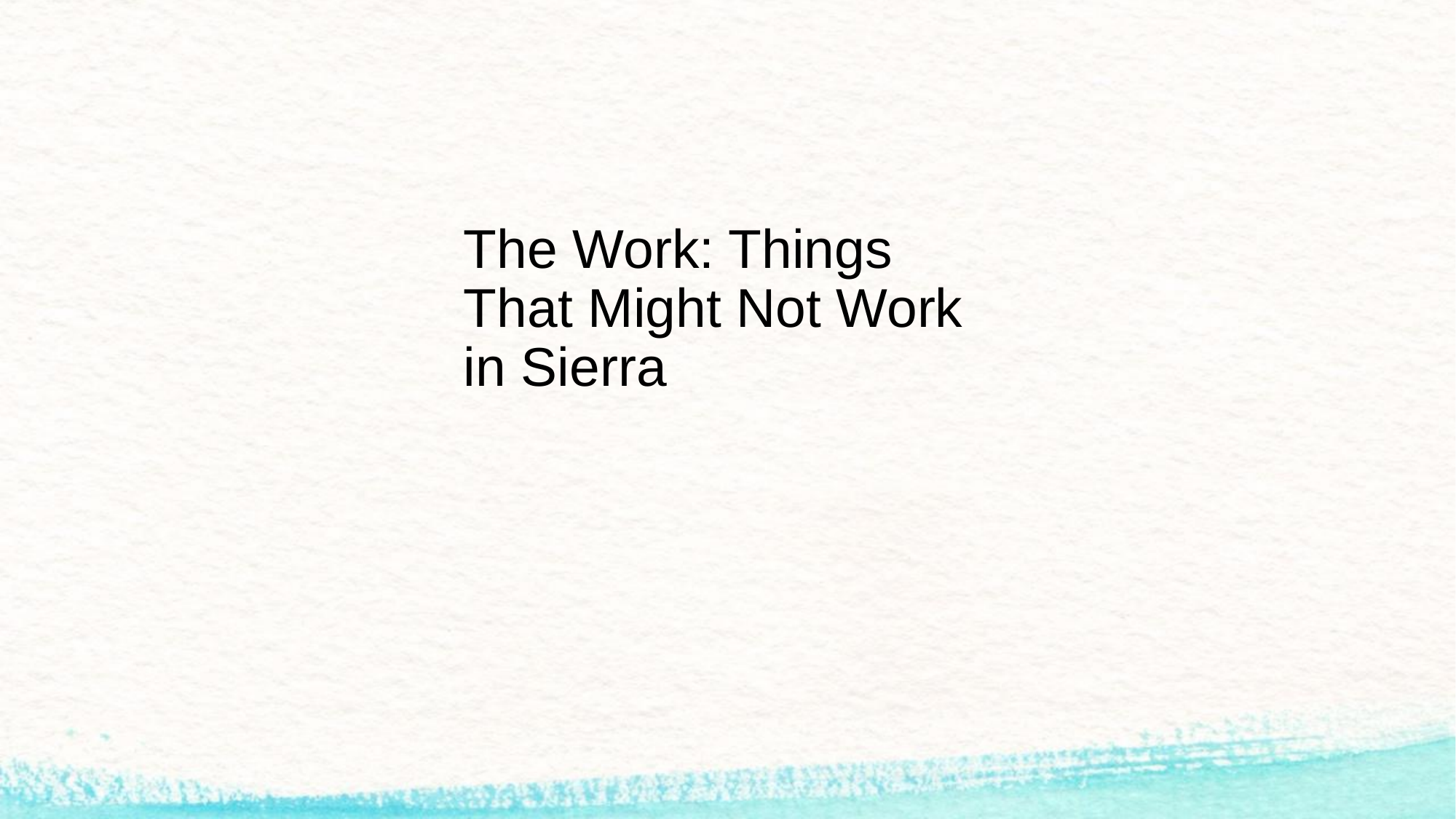

# The Work: Things That Might Not Work in Sierra